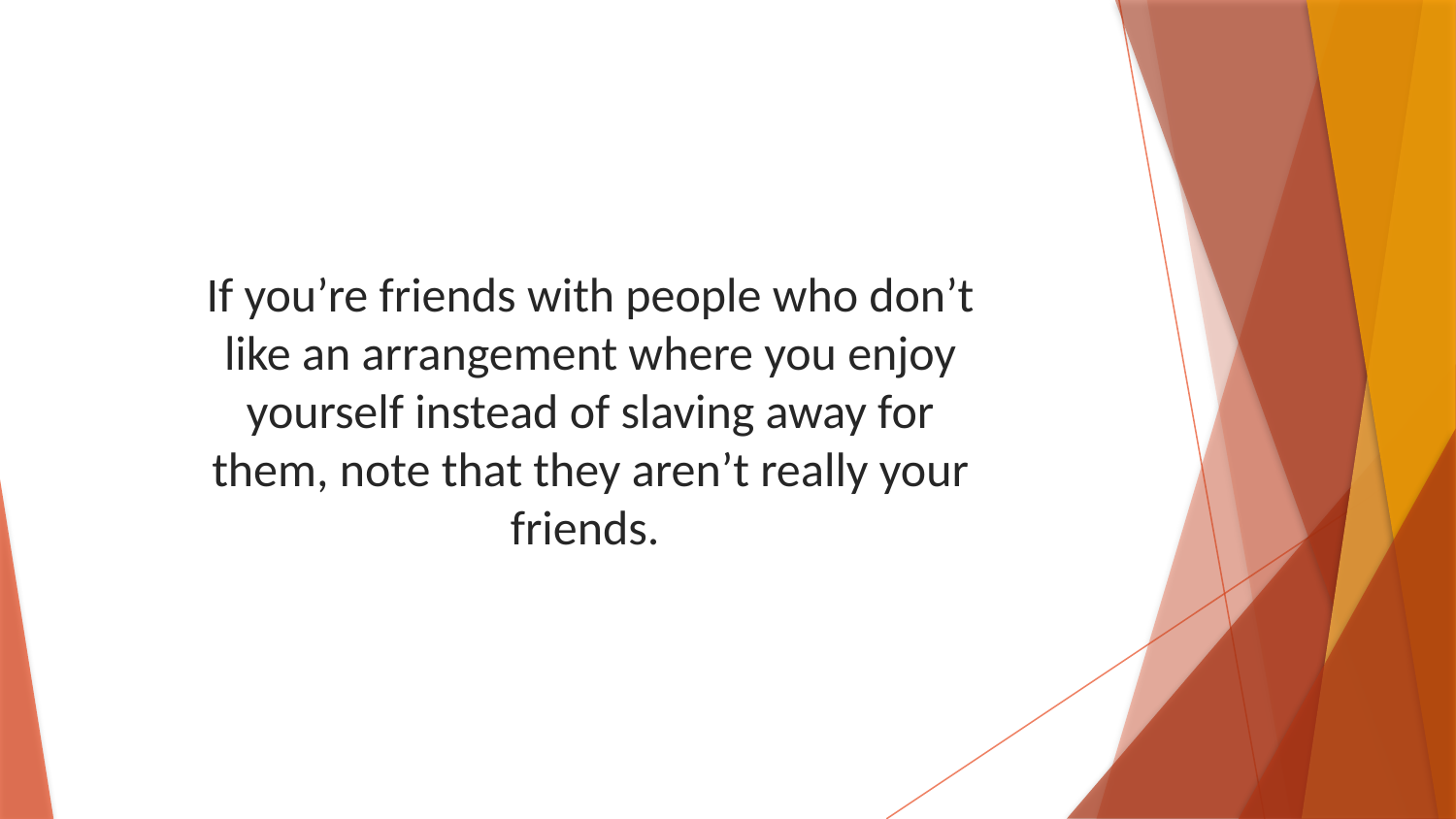

If you’re friends with people who don’t like an arrangement where you enjoy yourself instead of slaving away for them, note that they aren’t really your friends.